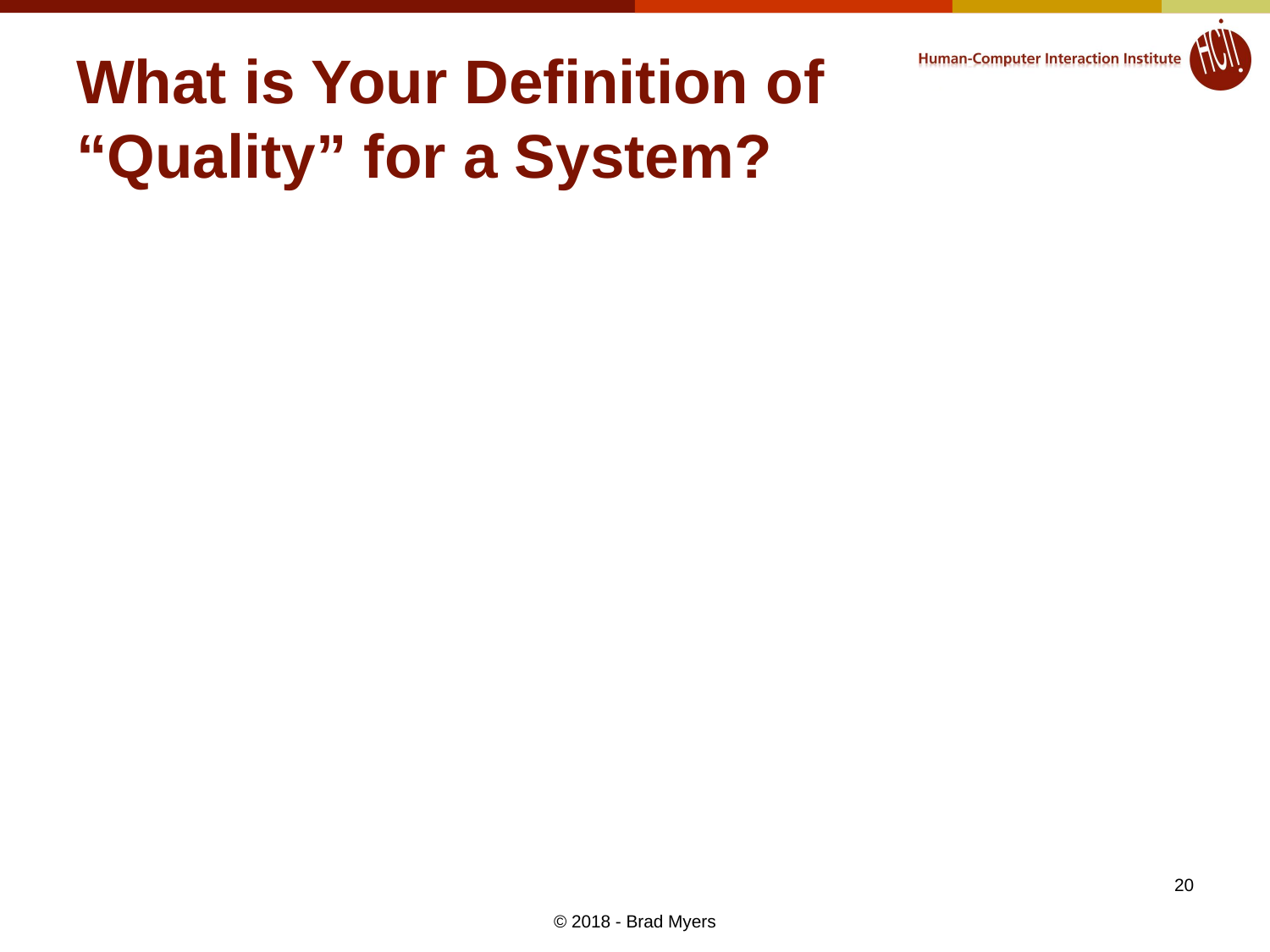

# What is Your Definition of “Quality” for a System?

20
© 2018 - Brad Myers